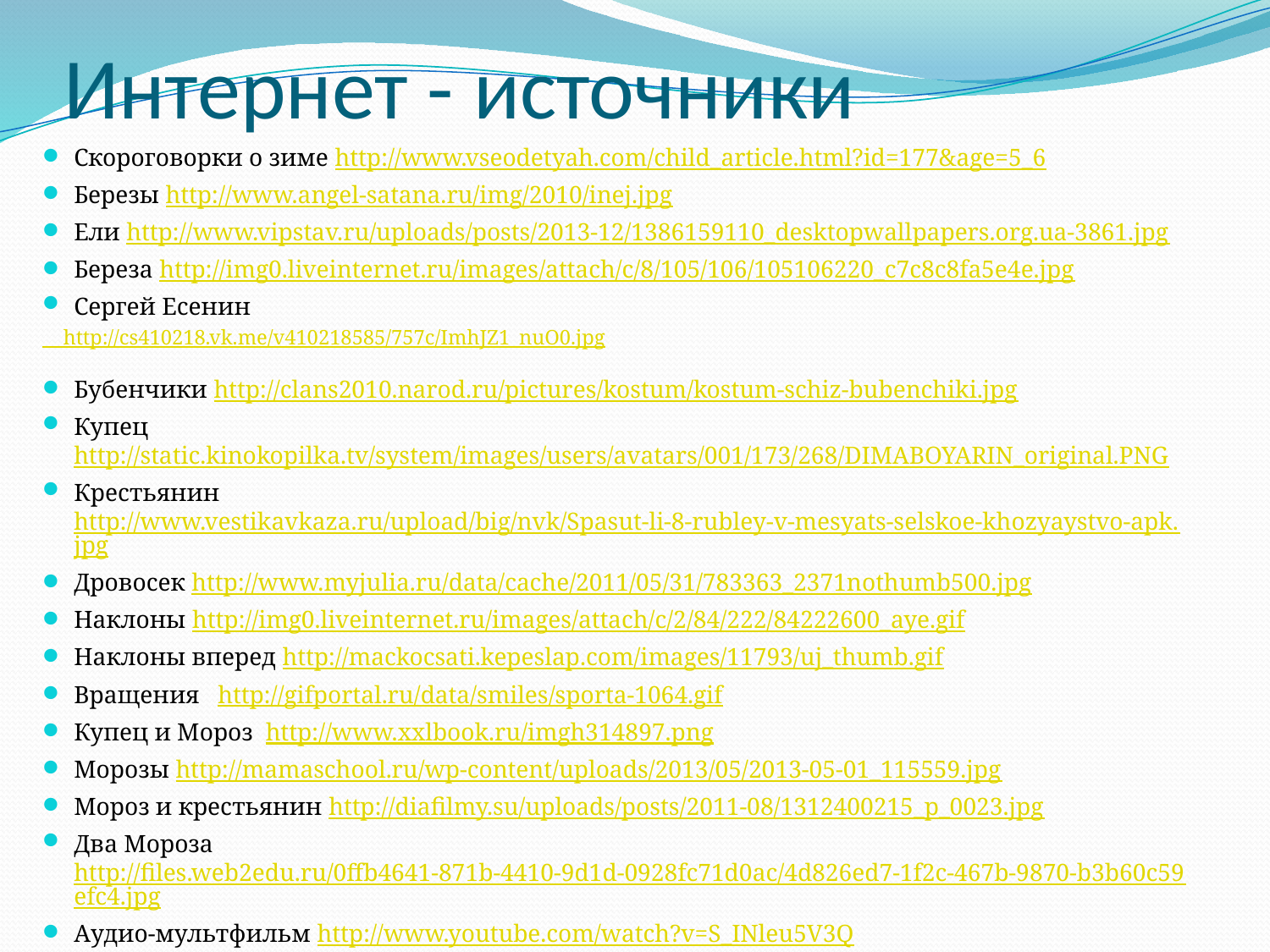

# Интернет - источники
Скороговорки о зиме http://www.vseodetyah.com/child_article.html?id=177&age=5_6
Березы http://www.angel-satana.ru/img/2010/inej.jpg
Ели http://www.vipstav.ru/uploads/posts/2013-12/1386159110_desktopwallpapers.org.ua-3861.jpg
Береза http://img0.liveinternet.ru/images/attach/c/8/105/106/105106220_c7c8c8fa5e4e.jpg
Сергей Есенин
    http://cs410218.vk.me/v410218585/757c/ImhJZ1_nuO0.jpg

Бубенчики http://clans2010.narod.ru/pictures/kostum/kostum-schiz-bubenchiki.jpg
Купец http://static.kinokopilka.tv/system/images/users/avatars/001/173/268/DIMABOYARIN_original.PNG
Крестьянин http://www.vestikavkaza.ru/upload/big/nvk/Spasut-li-8-rubley-v-mesyats-selskoe-khozyaystvo-apk.jpg
Дровосек http://www.myjulia.ru/data/cache/2011/05/31/783363_2371nothumb500.jpg
Наклоны http://img0.liveinternet.ru/images/attach/c/2/84/222/84222600_aye.gif
Наклоны вперед http://mackocsati.kepeslap.com/images/11793/uj_thumb.gif
Вращения   http://gifportal.ru/data/smiles/sporta-1064.gif
Купец и Мороз  http://www.xxlbook.ru/imgh314897.png
Морозы http://mamaschool.ru/wp-content/uploads/2013/05/2013-05-01_115559.jpg
Мороз и крестьянин http://diafilmy.su/uploads/posts/2011-08/1312400215_p_0023.jpg
Два Мороза http://files.web2edu.ru/0ffb4641-871b-4410-9d1d-0928fc71d0ac/4d826ed7-1f2c-467b-9870-b3b60c59efc4.jpg
Аудио-мультфильм http://www.youtube.com/watch?v=S_INleu5V3Q